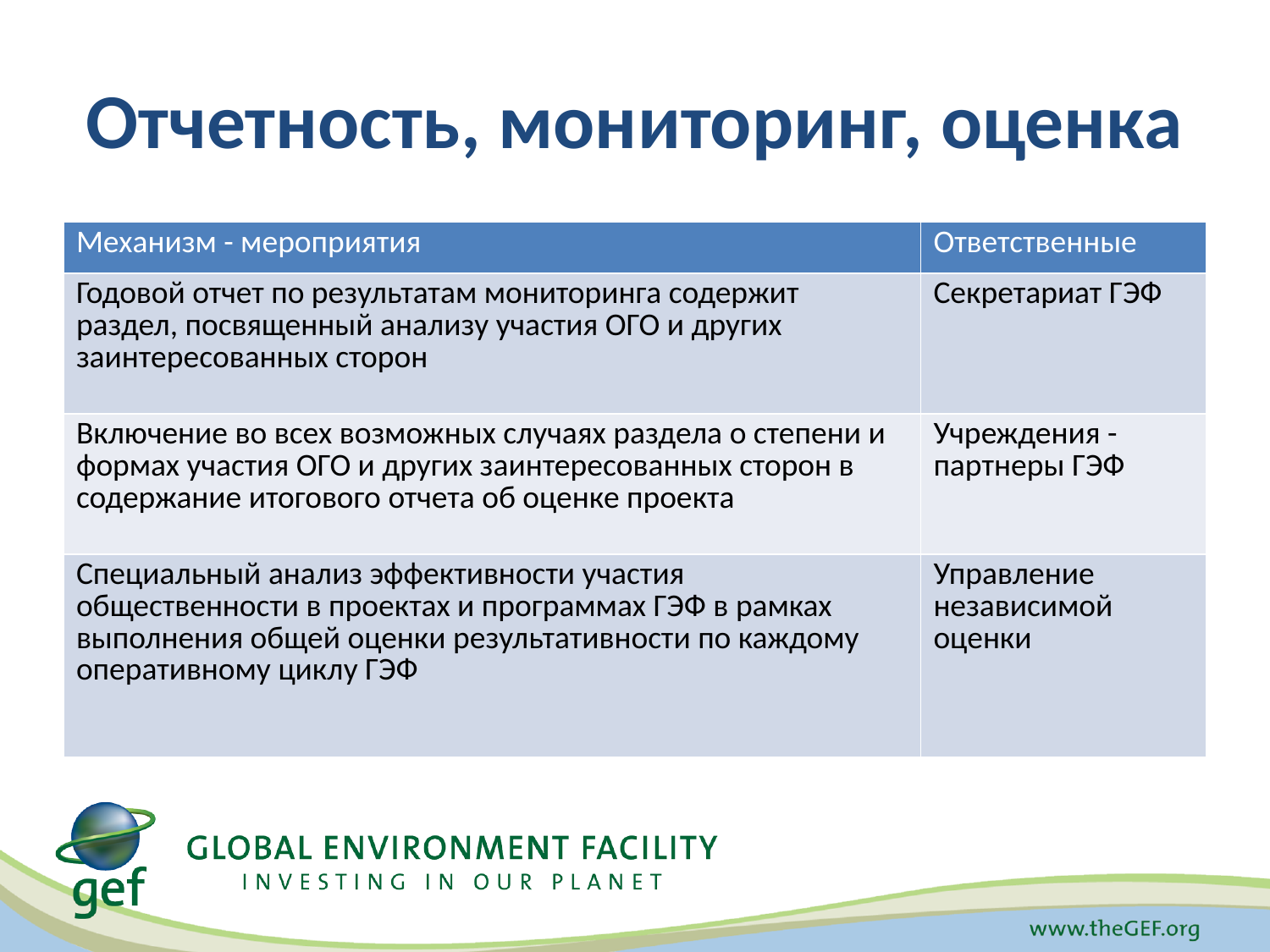

# Отчетность, мониторинг, оценка
| Механизм - мероприятия | Ответственные |
| --- | --- |
| Годовой отчет по результатам мониторинга содержит раздел, посвященный анализу участия ОГО и других заинтересованных сторон | Секретариат ГЭФ |
| Включение во всех возможных случаях раздела о степени и формах участия ОГО и других заинтересованных сторон в содержание итогового отчета об оценке проекта | Учреждения - партнеры ГЭФ |
| Специальный анализ эффективности участия общественности в проектах и программах ГЭФ в рамках выполнения общей оценки результативности по каждому оперативному циклу ГЭФ | Управление независимой оценки |